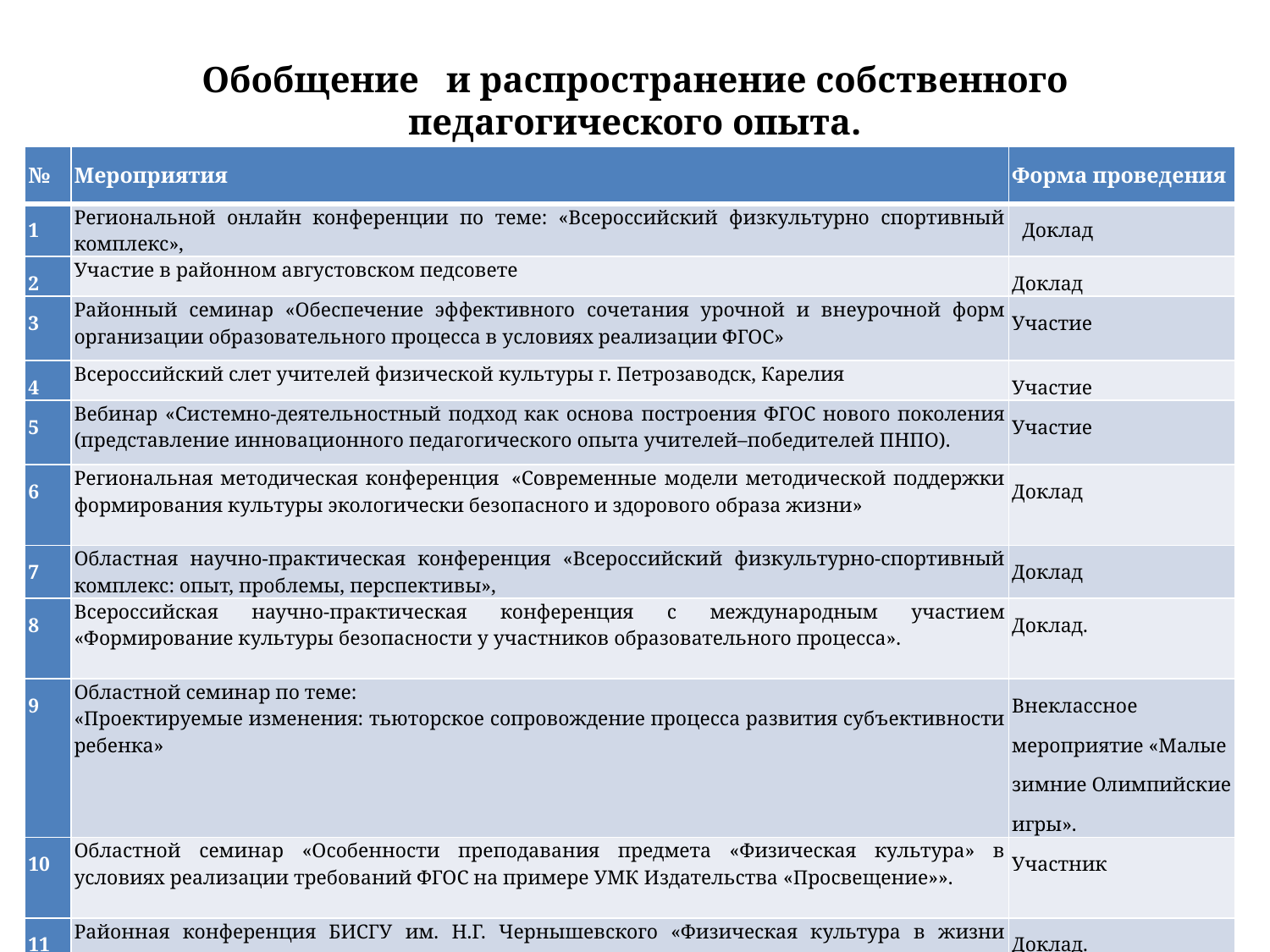

# Обобщение   и распространение собственного педагогического опыта.
| № | Мероприятия | Форма проведения |
| --- | --- | --- |
| 1 | Региональной онлайн конференции по теме: «Всероссийский физкультурно спортивный комплекс», | Доклад |
| 2 | Участие в районном августовском педсовете | Доклад |
| 3 | Районный семинар «Обеспечение эффективного сочетания урочной и внеурочной форм организации образовательного процесса в условиях реализации ФГОС» | Участие |
| 4 | Всероссийский слет учителей физической культуры г. Петрозаводск, Карелия | Участие |
| 5 | Вебинар «Системно-деятельностный подход как основа построения ФГОС нового поколения (представление инновационного педагогического опыта учителей–победителей ПНПО). | Участие |
| 6 | Региональная методическая конференция  «Современные модели методической поддержки формирования культуры экологически безопасного и здорового образа жизни» | Доклад |
| 7 | Областная научно-практическая конференция «Всероссийский физкультурно-спортивный комплекс: опыт, проблемы, перспективы», | Доклад |
| 8 | Всероссийская научно-практическая конференция с международным участием «Формирование культуры безопасности у участников образовательного процесса». | Доклад. |
| 9 | Областной семинар по теме: «Проектируемые изменения: тьюторское сопровождение процесса развития субъективности ребенка» | Внеклассное мероприятие «Малые зимние Олимпийские игры». |
| 10 | Областной семинар «Особенности преподавания предмета «Физическая культура» в условиях реализации требований ФГОС на примере УМК Издательства «Просвещение»». | Участник |
| 11 | Районная конференция БИСГУ им. Н.Г. Чернышевского «Физическая культура в жизни студентов» | Доклад. |